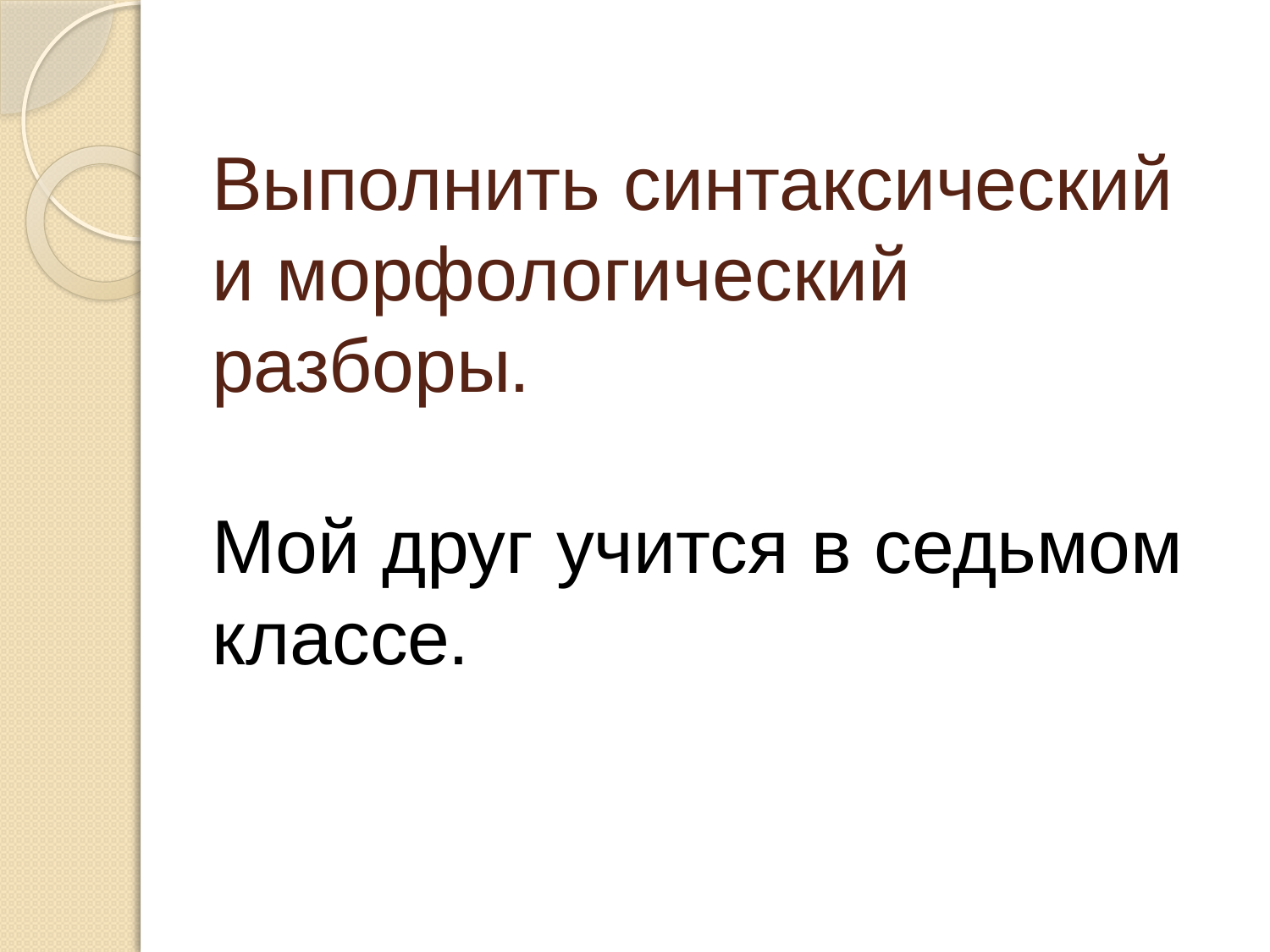

# Выполнить синтаксический и морфологический разборы. Мой друг учится в седьмом классе.